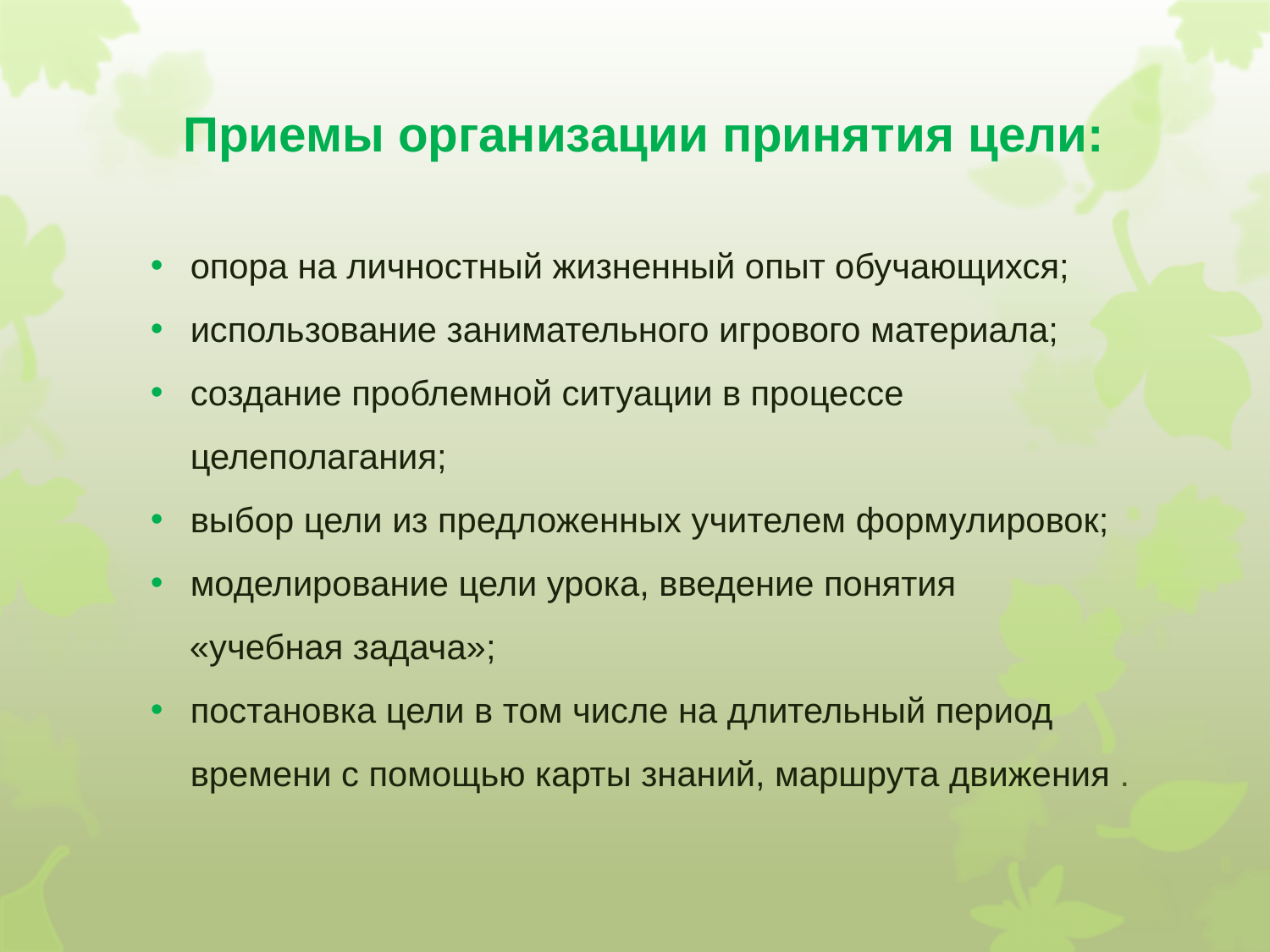

Приемы организации принятия цели:
опора на личностный жизненный опыт обучающихся;
использование занимательного игрового материала;
создание проблемной ситуации в процессе целеполагания;
выбор цели из предложенных учителем формулировок;
моделирование цели урока, введение понятия
    «учебная задача»;
постановка цели в том числе на длительный период времени с помощью карты знаний, маршрута движения .